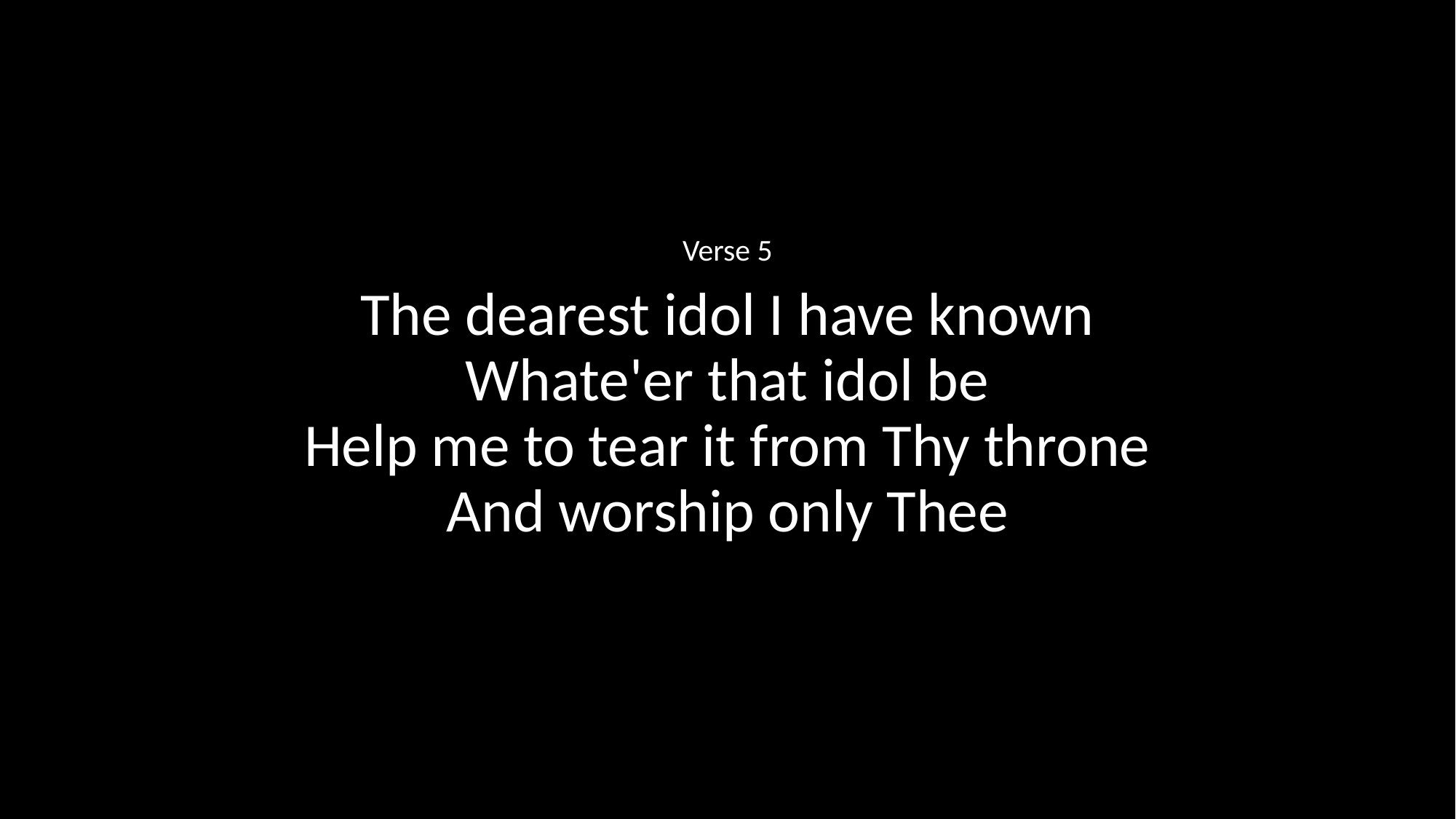

Verse 5
The dearest idol I have known
Whate'er that idol be
Help me to tear it from Thy throne
And worship only Thee